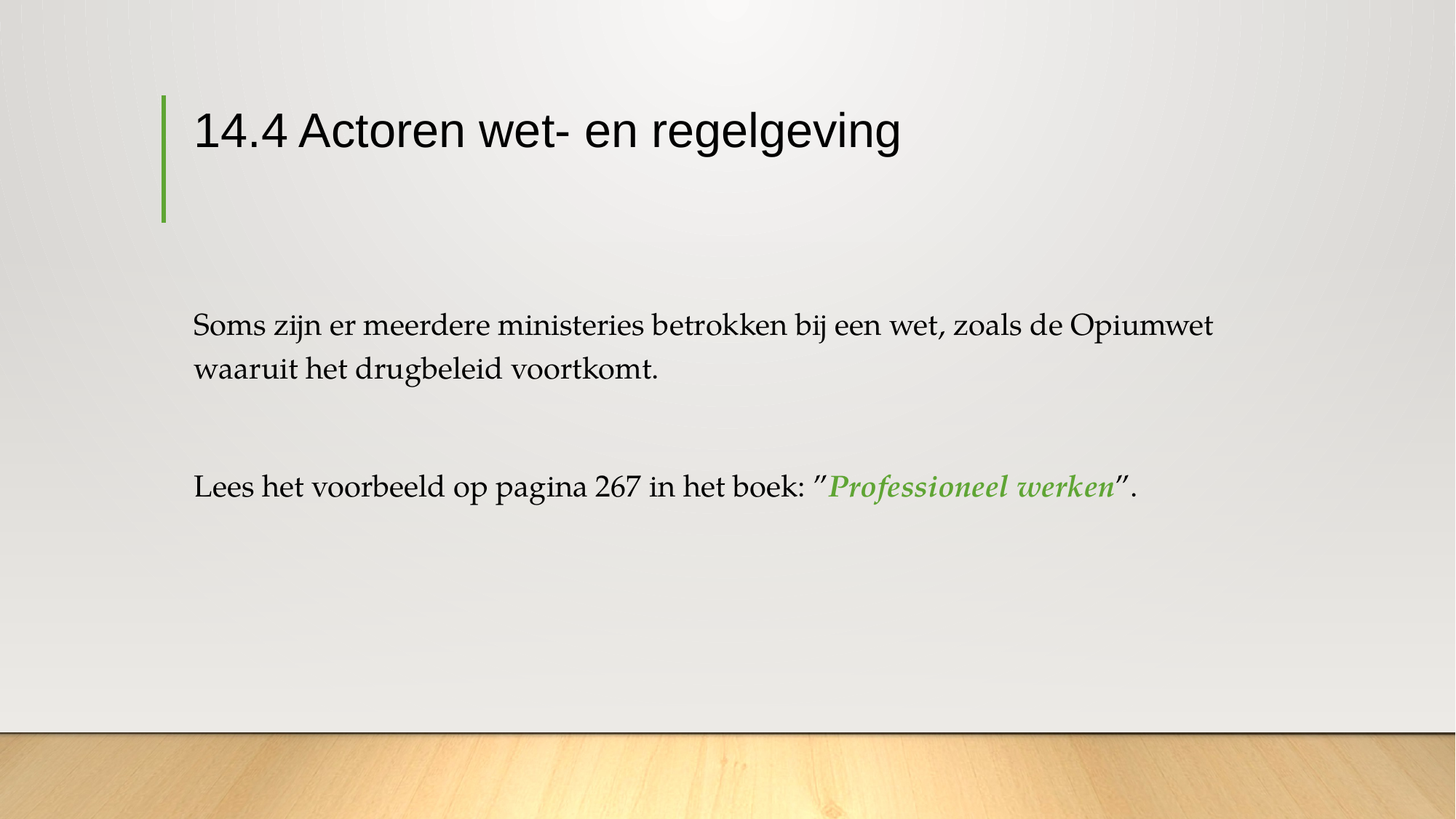

# 14.4 Actoren wet- en regelgeving

Soms zijn er meerdere ministeries betrokken bij een wet, zoals de Opiumwet waaruit het drugbeleid voortkomt.

Lees het voorbeeld op pagina 267 in het boek: ”Professioneel werken”.